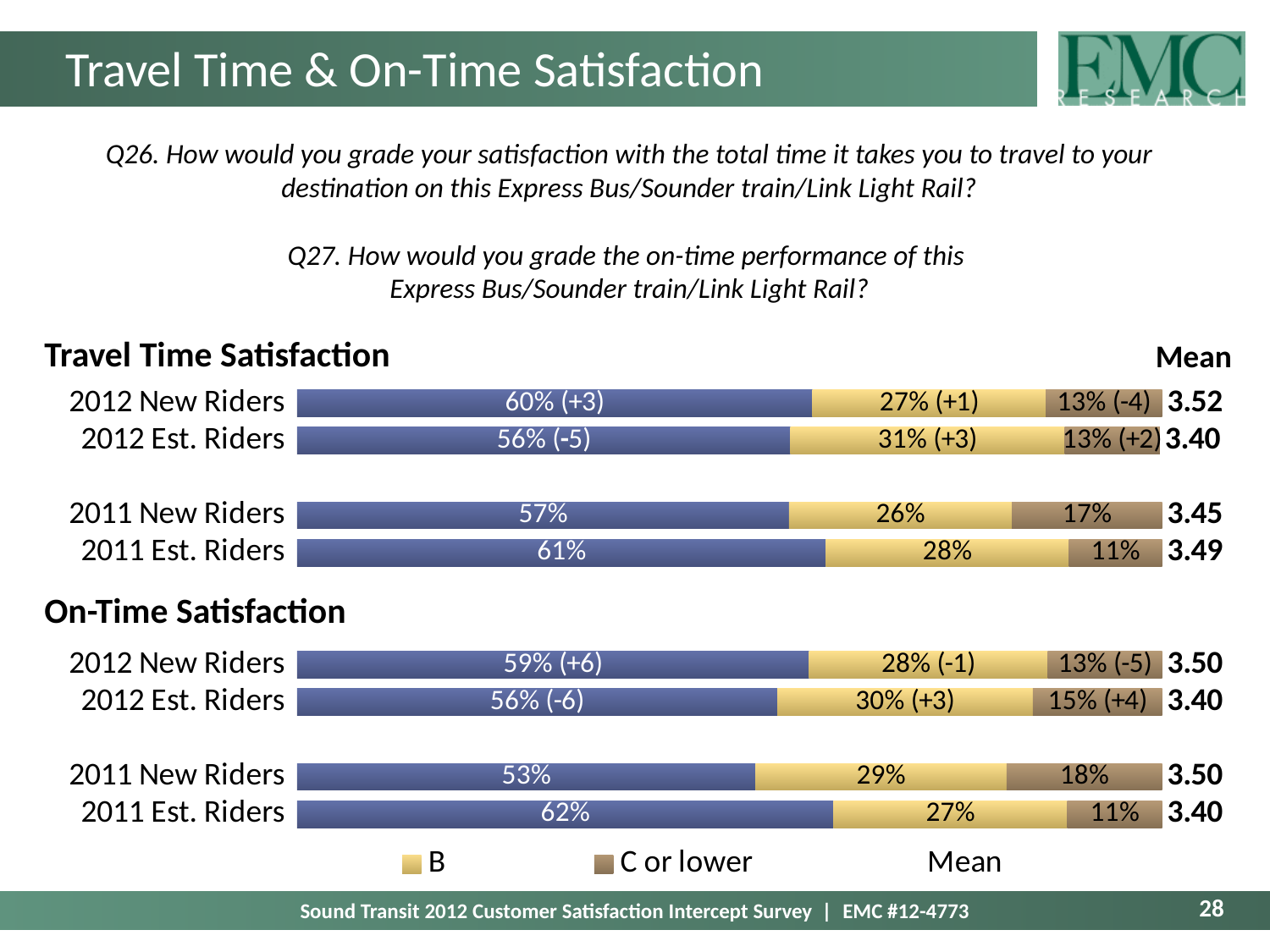

# Travel Time & On-Time Satisfaction
Q26. How would you grade your satisfaction with the total time it takes you to travel to your destination on this Express Bus/Sounder train/Link Light Rail?

Q27. How would you grade the on-time performance of this
Express Bus/Sounder train/Link Light Rail?
Travel Time Satisfaction

### Chart

| Category | A | B | C or lower | Mean |
|---|---|---|---|---|
| 2012 New Riders | 0.5958324137410261 | 0.26950043509780214 | 0.13466715116117176 | 3.516688723826296 |
| 2012 Est. Riders | 0.5702425304632456 | 0.3169416227609067 | 0.11 | 3.4045211402222826 |
|  | None | None | None | None |
| 2011 New Riders | 0.5685321947737388 | 0.257664491629991 | 0.17380331359627116 | 3.4523088585891886 |
| 2011 Est. Riders | 0.6112603957744729 | 0.2807934557121192 | 0.10794614851339338 | 3.4929301399519965 |
|  | None | None | None | None |
|  | None | None | None | None |
| 2012 New Riders | 0.591776732342684 | 0.27584632378681834 | 0.13237694387049787 | 3.5 |
| 2012 Est. Riders | 0.5550771260511079 | 0.29532306704119987 | 0.14959980690768812 | 3.4 |
|  | None | None | None | None |
| 2011 New Riders | 0.53 | 0.29 | 0.18 | 3.5 |
| 2011 Est. Riders | 0.62 | 0.27 | 0.11 | 3.4 |
Mean
On-Time Satisfaction